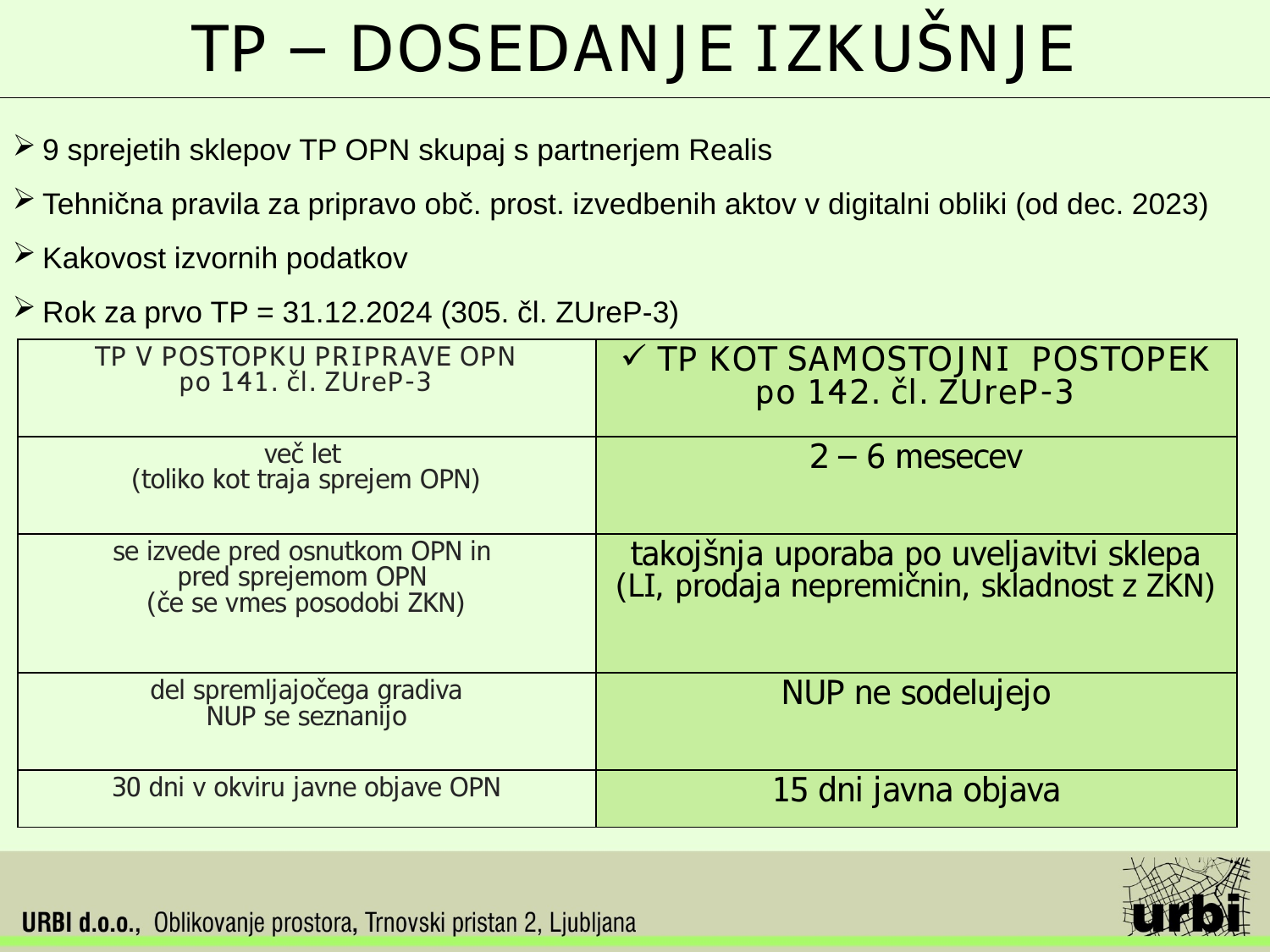

# TP – DOSEDANJE IZKUŠNJE
9 sprejetih sklepov TP OPN skupaj s partnerjem Realis
Tehnična pravila za pripravo obč. prost. izvedbenih aktov v digitalni obliki (od dec. 2023)
Kakovost izvornih podatkov
Rok za prvo TP = 31.12.2024 (305. čl. ZUreP-3)
| TP V POSTOPKU PRIPRAVE OPN po 141. čl. ZUreP-3 | TP KOT SAMOSTOJNI POSTOPEK po 142. čl. ZUreP-3 |
| --- | --- |
| več let (toliko kot traja sprejem OPN) | 2 – 6 mesecev |
| se izvede pred osnutkom OPN in pred sprejemom OPN (če se vmes posodobi ZKN) | takojšnja uporaba po uveljavitvi sklepa (LI, prodaja nepremičnin, skladnost z ZKN) |
| del spremljajočega gradiva NUP se seznanijo | NUP ne sodelujejo |
| 30 dni v okviru javne objave OPN | 15 dni javna objava |